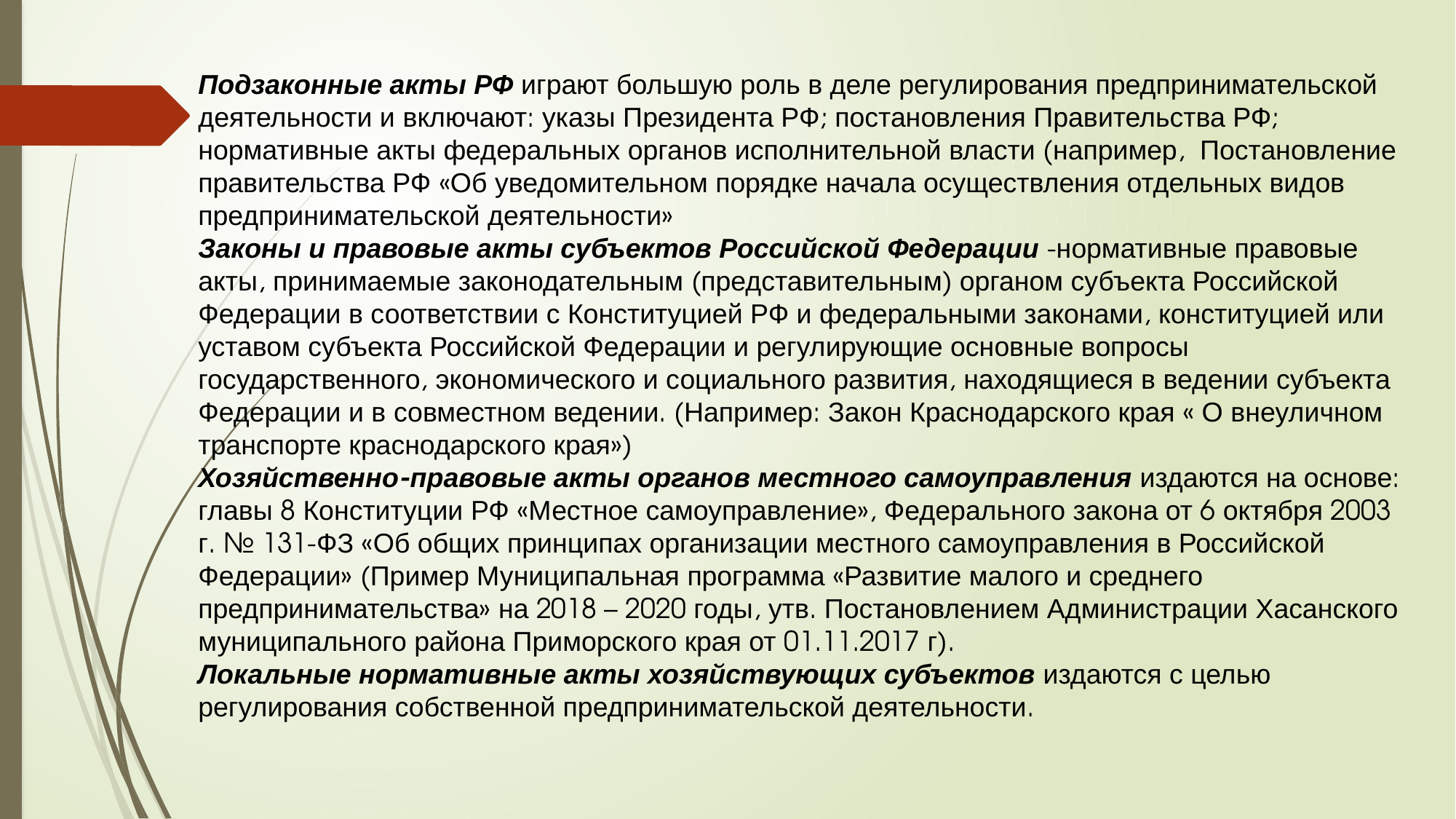

Подзаконные акты РФ играют большую роль в деле регулирования предпринимательской деятельности и включают: указы Президента РФ; постановления Правительства РФ; нормативные акты федеральных органов исполнительной власти (например,  Постановление правительства РФ «Об уведомительном порядке начала осуществления отдельных видов предпринимательской деятельности»
Законы и правовые акты субъектов Российской Федерации -нормативные правовые акты, принимаемые законодательным (представительным) органом субъекта Российской Федерации в соответствии с Конституцией РФ и федеральными законами, конституцией или уставом субъекта Российской Федерации и регулирующие основные вопросы государственного, экономического и социального развития, находящиеся в ведении субъекта Федерации и в совместном ведении. (Например: Закон Краснодарского края « О внеуличном транспорте краснодарского края»)
Хозяйственно-правовые акты органов местного самоуправления издаются на основе: главы 8 Конституции РФ «Местное самоуправление», Федерального закона от 6 октября 2003 г. № 131-ФЗ «Об общих принципах организации местного самоуправления в Российской Федерации» (Пример Муниципальная программа «Развитие малого и среднего предпринимательства» на 2018 – 2020 годы, утв. Постановлением Администрации Хасанского муниципального района Приморского края от 01.11.2017 г).
Локальные нормативные акты хозяйствующих субъектов издаются с целью регулирования собственной предпринимательской деятельности.